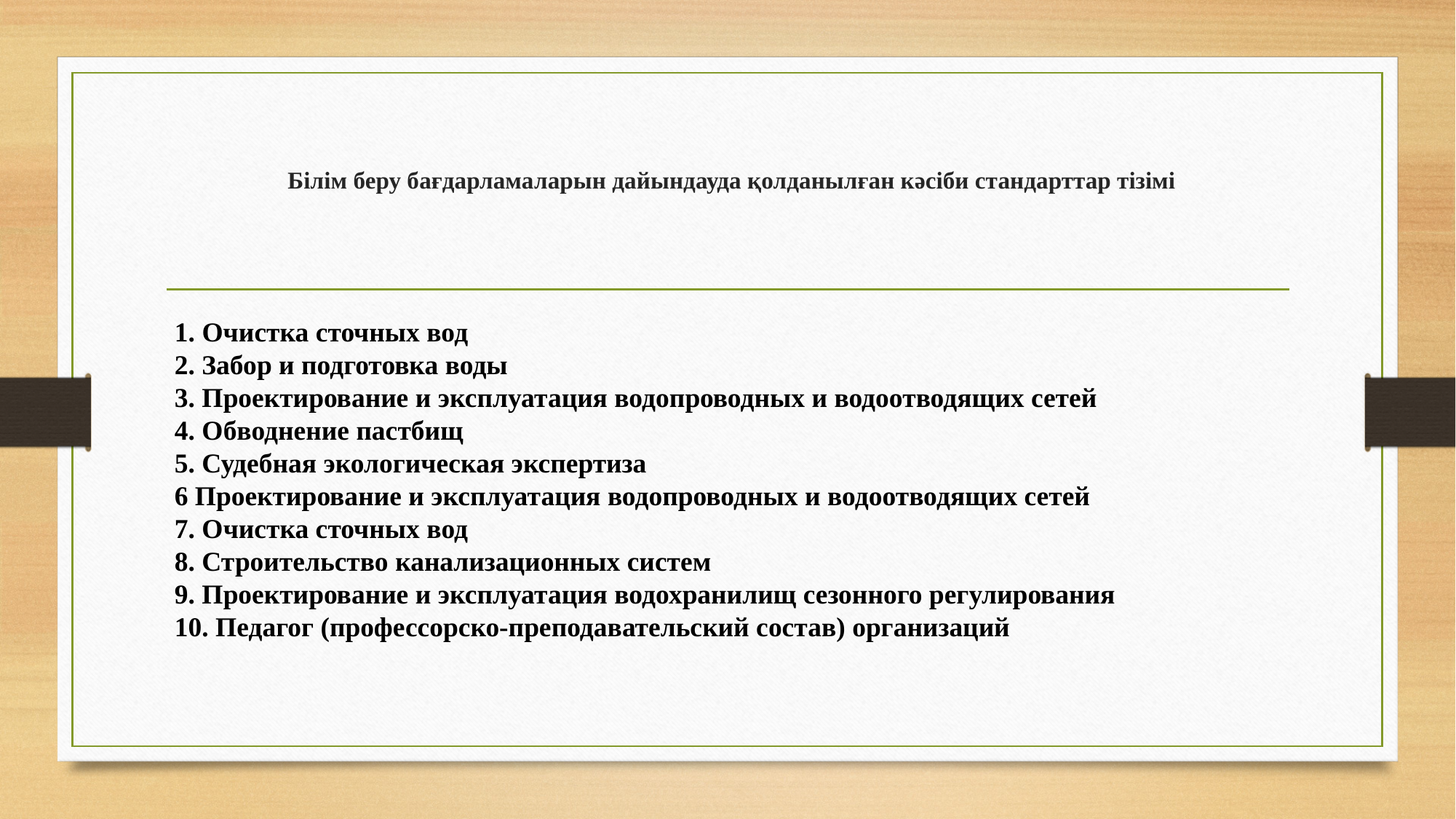

# Білім беру бағдарламаларын дайындауда қолданылған кәсіби стандарттар тізімі
1. Очистка сточных вод
2. Забор и подготовка воды
3. Проектирование и эксплуатация водопроводных и водоотводящих сетей
4. Обводнение пастбищ
5. Судебная экологическая экспертиза
6 Проектирование и эксплуатация водопроводных и водоотводящих сетей
7. Очистка сточных вод
8. Строительство канализационных систем
9. Проектирование и эксплуатация водохранилищ сезонного регулирования
10. Педагог (профессорско-преподавательский состав) организаций